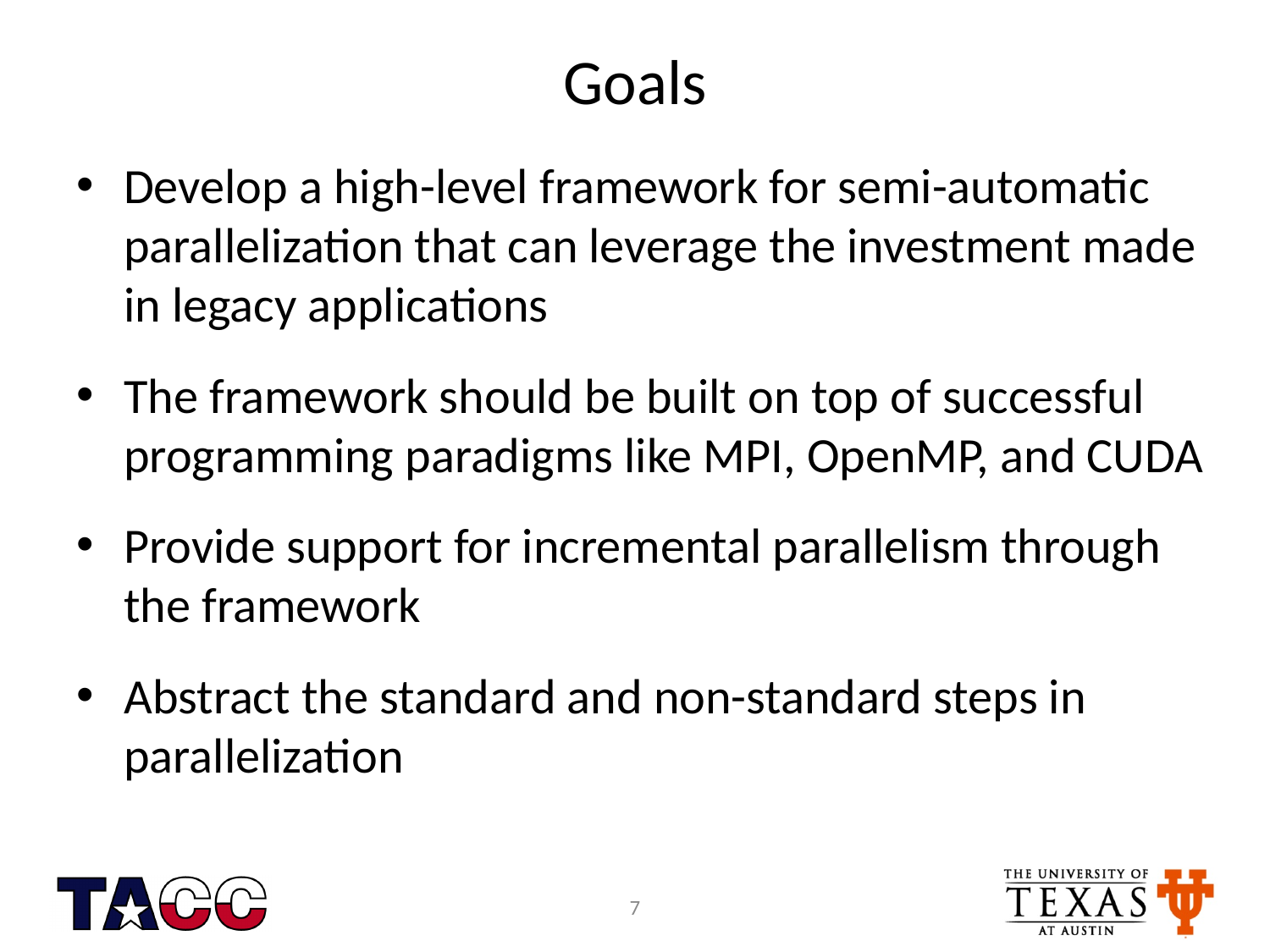

# Goals
Develop a high-level framework for semi-automatic parallelization that can leverage the investment made in legacy applications
The framework should be built on top of successful programming paradigms like MPI, OpenMP, and CUDA
Provide support for incremental parallelism through the framework
Abstract the standard and non-standard steps in parallelization

7